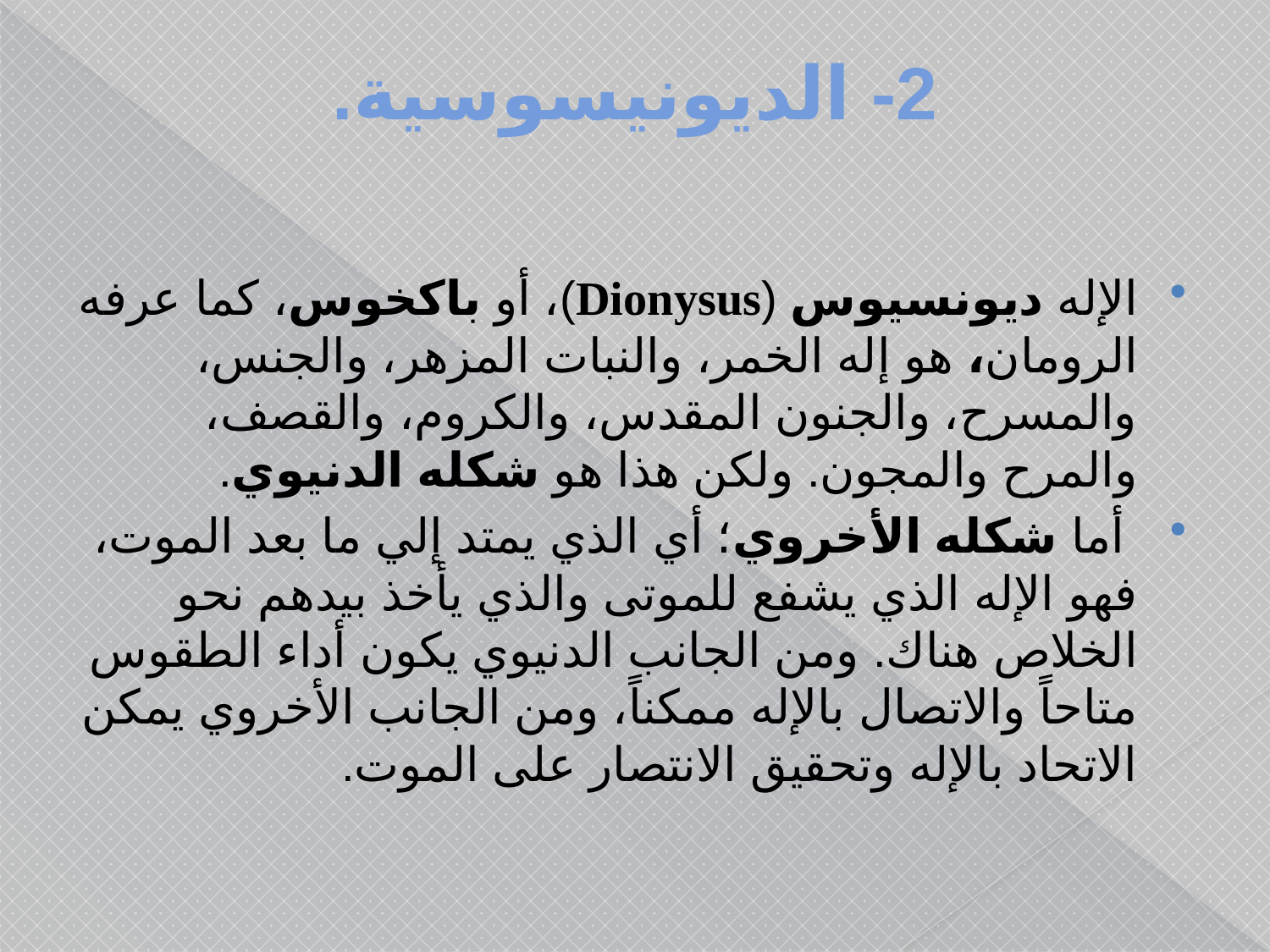

# 2- الديونيسوسية.
الإله ديونسيوس (Dionysus)، أو باكخوس، كما عرفه الرومان، هو إله الخمر، والنبات المزهر، والجنس، والمسرح، والجنون المقدس، والكروم، والقصف، والمرح والمجون. ولكن هذا هو شكله الدنيوي.
 أما شكله الأخروي؛ أي الذي يمتد إلي ما بعد الموت، فهو الإله الذي يشفع للموتى والذي يأخذ بيدهم نحو الخلاص هناك. ومن الجانب الدنيوي يكون أداء الطقوس متاحاً والاتصال بالإله ممكناً، ومن الجانب الأخروي يمكن الاتحاد بالإله وتحقيق الانتصار على الموت.